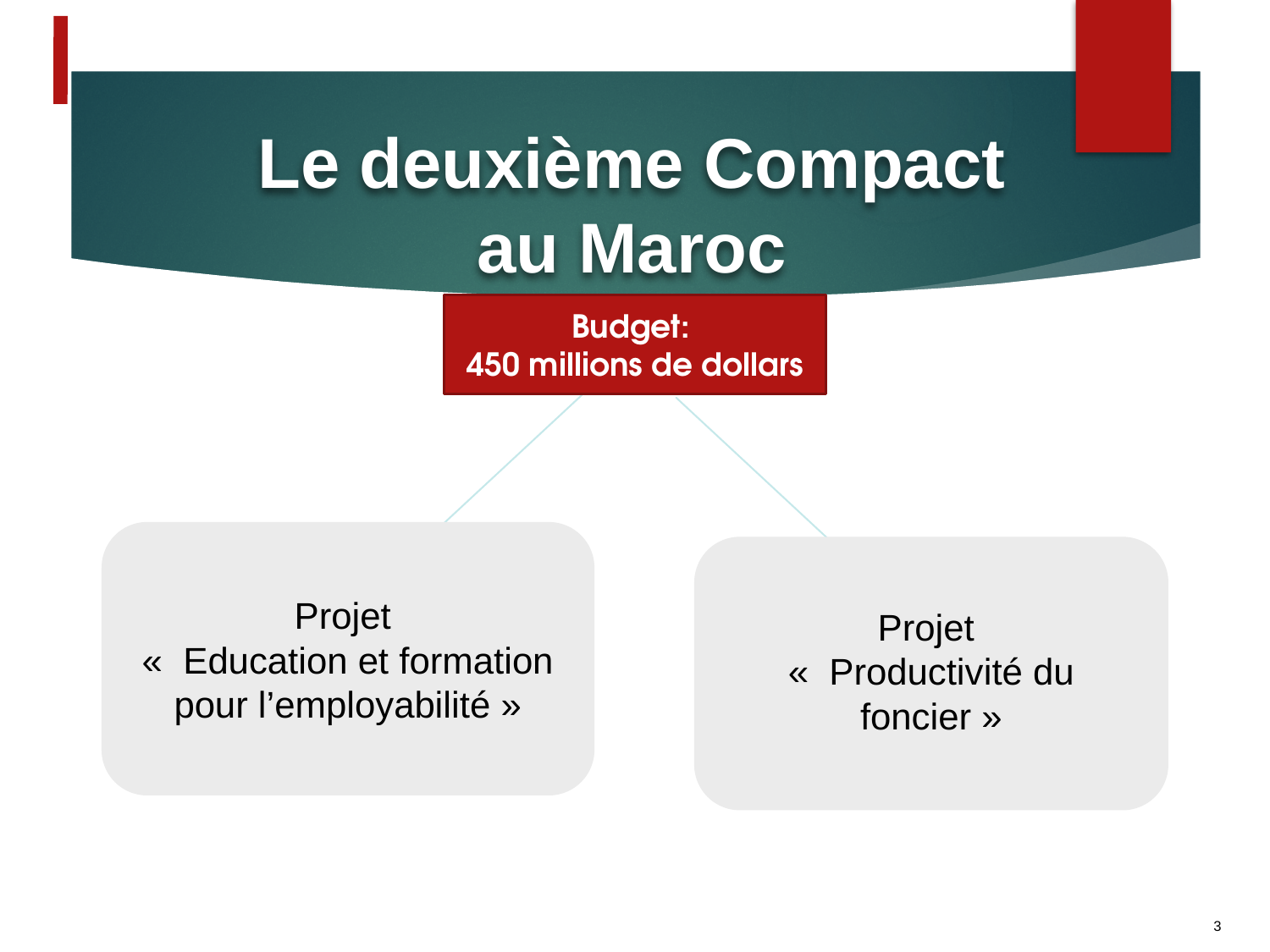

Le deuxième Compact au Maroc
Budget:
450 millions de dollars
Projet
«  Education et formation pour l’employabilité »

Projet
«  Productivité du foncier »